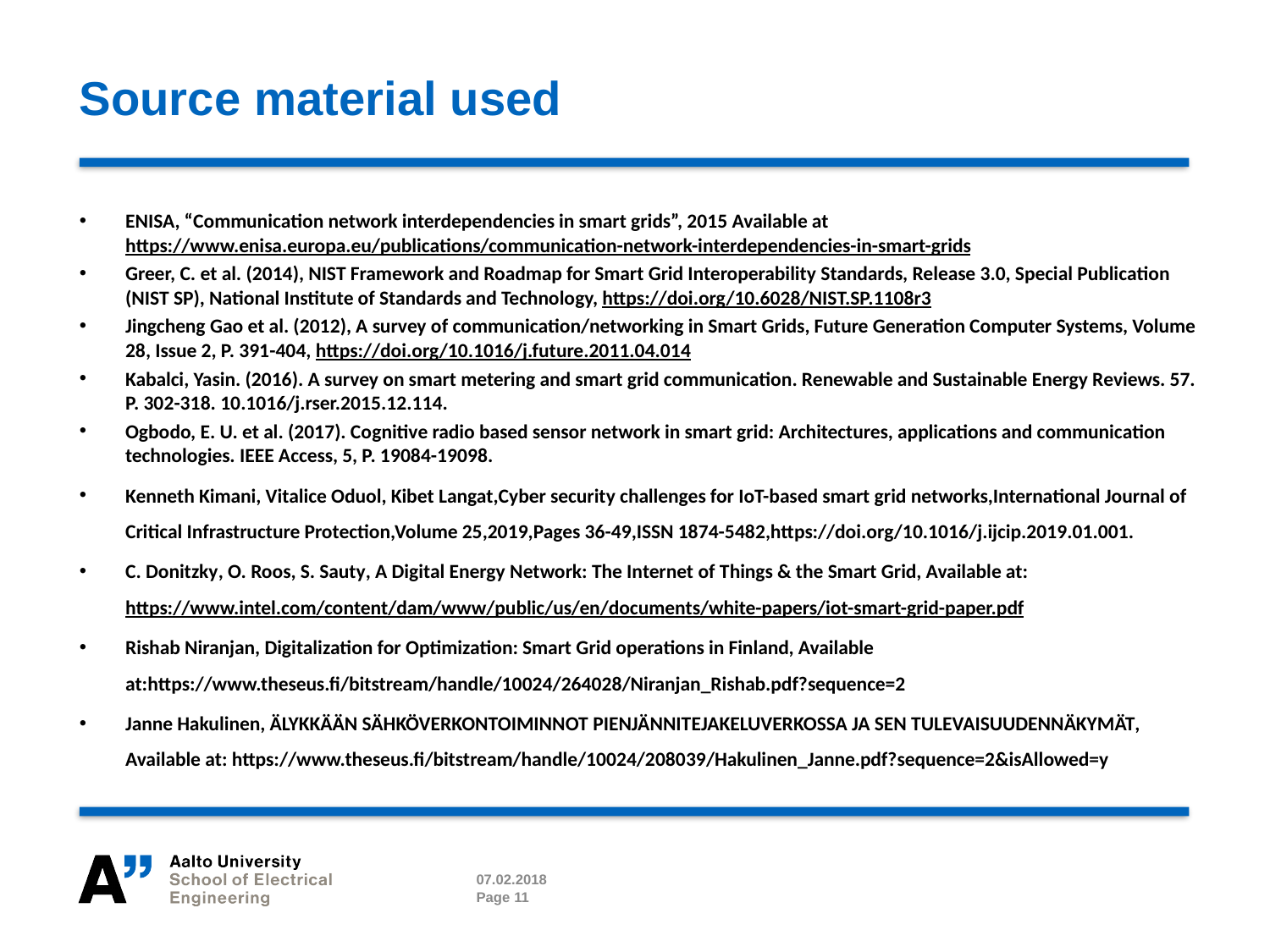

# Source material used
ENISA, “Communication network interdependencies in smart grids”, 2015 Available at https://www.enisa.europa.eu/publications/communication-network-interdependencies-in-smart-grids
Greer, C. et al. (2014), NIST Framework and Roadmap for Smart Grid Interoperability Standards, Release 3.0, Special Publication (NIST SP), National Institute of Standards and Technology, https://doi.org/10.6028/NIST.SP.1108r3
Jingcheng Gao et al. (2012), A survey of communication/networking in Smart Grids, Future Generation Computer Systems, Volume 28, Issue 2, P. 391-404, https://doi.org/10.1016/j.future.2011.04.014
Kabalci, Yasin. (2016). A survey on smart metering and smart grid communication. Renewable and Sustainable Energy Reviews. 57. P. 302-318. 10.1016/j.rser.2015.12.114.
Ogbodo, E. U. et al. (2017). Cognitive radio based sensor network in smart grid: Architectures, applications and communication technologies. IEEE Access, 5, P. 19084-19098.
Kenneth Kimani, Vitalice Oduol, Kibet Langat,Cyber security challenges for IoT-based smart grid networks,International Journal of Critical Infrastructure Protection,Volume 25,2019,Pages 36-49,ISSN 1874-5482,https://doi.org/10.1016/j.ijcip.2019.01.001.
C. Donitzky, O. Roos, S. Sauty, A Digital Energy Network: The Internet of Things & the Smart Grid, Available at: https://www.intel.com/content/dam/www/public/us/en/documents/white-papers/iot-smart-grid-paper.pdf
Rishab Niranjan, Digitalization for Optimization: Smart Grid operations in Finland, Available at:https://www.theseus.fi/bitstream/handle/10024/264028/Niranjan_Rishab.pdf?sequence=2
Janne Hakulinen, ÄLYKKÄÄN SÄHKÖVERKONTOIMINNOT PIENJÄNNITEJAKELUVERKOSSA JA SEN TULEVAISUUDENNÄKYMÄT, Available at: https://www.theseus.fi/bitstream/handle/10024/208039/Hakulinen_Janne.pdf?sequence=2&isAllowed=y

07.02.2018
Page 11